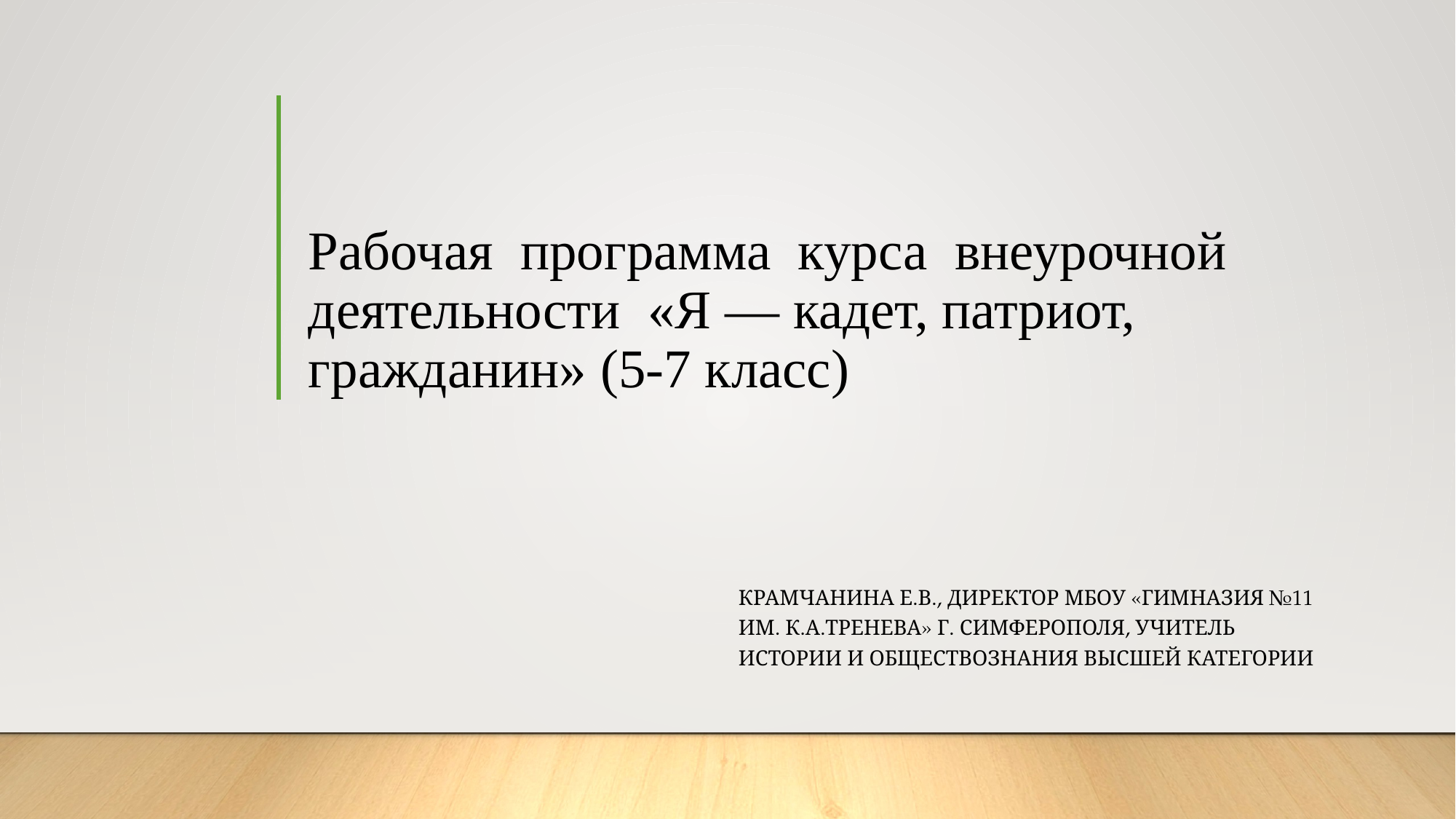

# Рабочая  программа  курса  внеурочной  деятельности  «Я — кадет, патриот, гражданин» (5-7 класс)
Крамчанина е.в., директор мбоу «гимназия №11 им. к.а.тренева» г. Симферополя, учитель истории и обществознания высшей категории